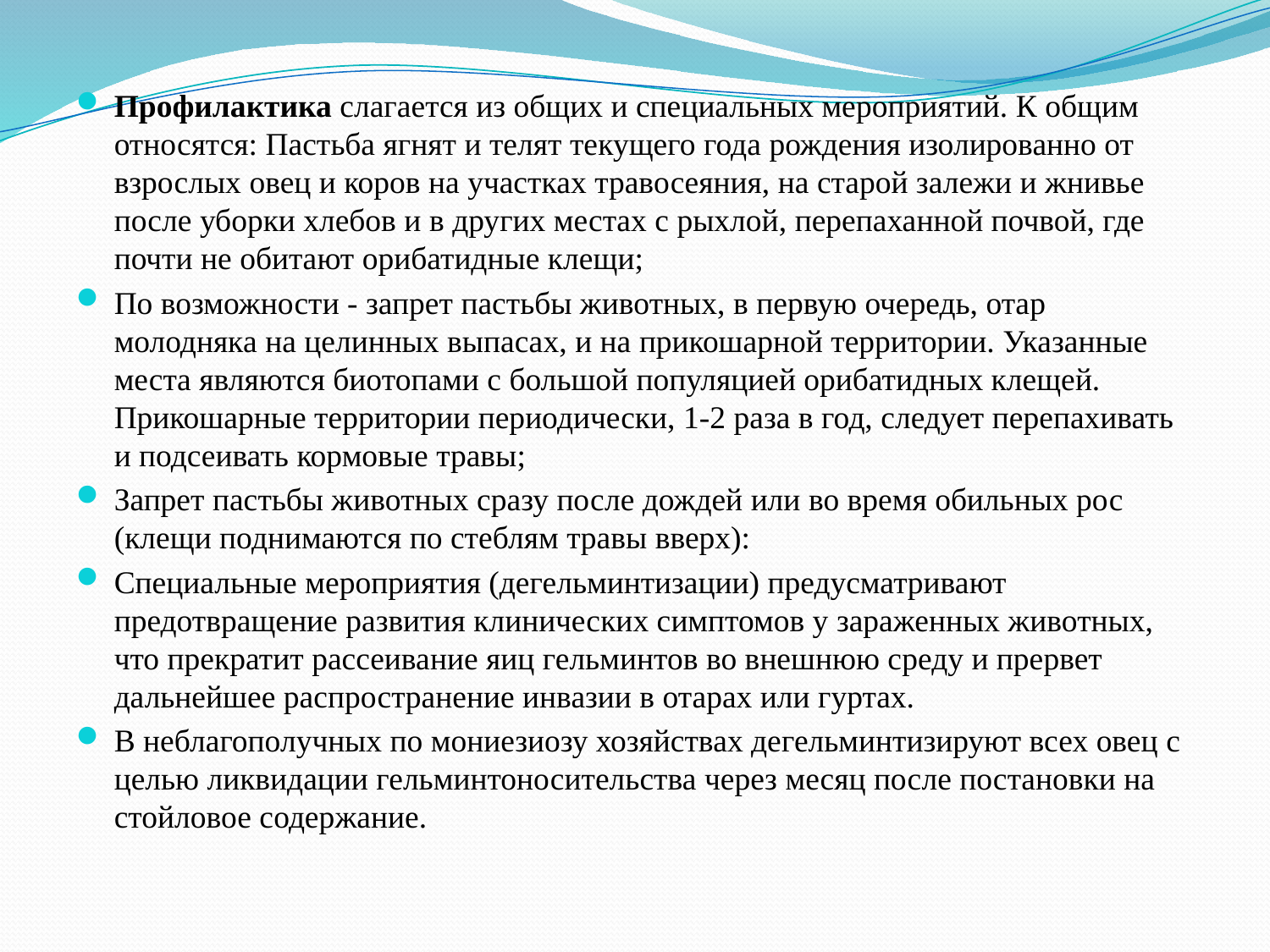

Профилактика слагается из общих и специальных мероприятий. К общим относятся: Пастьба ягнят и телят текущего года рождения изолированно от взрослых овец и коров на участках травосеяния, на старой залежи и жнивье после уборки хлебов и в других местах с рыхлой, перепаханной почвой, где почти не обитают орибатидные клещи;
По возможности - запрет пастьбы животных, в первую очередь, отар молодняка на целинных выпасах, и на прикошарной территории. Указанные места являются биотопами с большой популяцией орибатидных клещей. Прикошарные территории периодически, 1-2 раза в год, следует перепахивать и подсеивать кормовые травы;
Запрет пастьбы животных сразу после дождей или во время обильных рос (клещи поднимаются по стеблям травы вверх):
Специальные мероприятия (дегельминтизации) предусматривают предотвращение развития клинических симптомов у зараженных животных, что прекратит рассеивание яиц гельминтов во внешнюю среду и прервет дальнейшее распространение инвазии в отарах или гуртах.
В неблагополучных по мониезиозу хозяйствах дегельминтизируют всех овец с целью ликвидации гельминтоносительства через месяц после постановки на стойловое содержание.